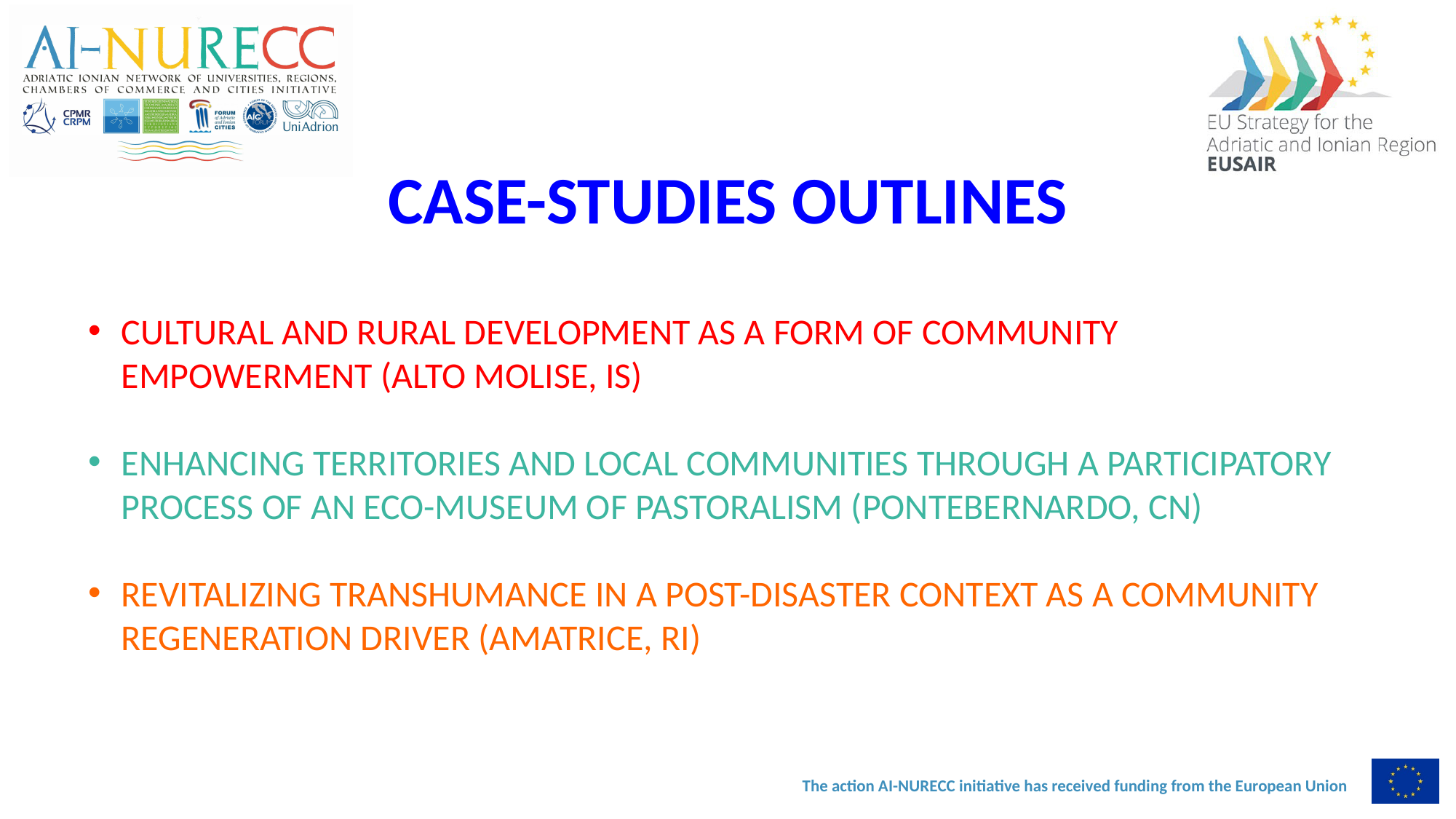

# CASE-STUDIES OUTLINES

CULTURAL AND RURAL DEVELOPMENT AS A FORM OF COMMUNITY EMPOWERMENT (ALTO MOLISE, IS)

ENHANCING TERRITORIES AND LOCAL COMMUNITIES THROUGH A PARTICIPATORY PROCESS OF AN ECO-MUSEUM OF PASTORALISM (PONTEBERNARDO, CN)

REVITALIZING TRANSHUMANCE IN A POST-DISASTER CONTEXT AS A COMMUNITY REGENERATION DRIVER (AMATRICE, RI)